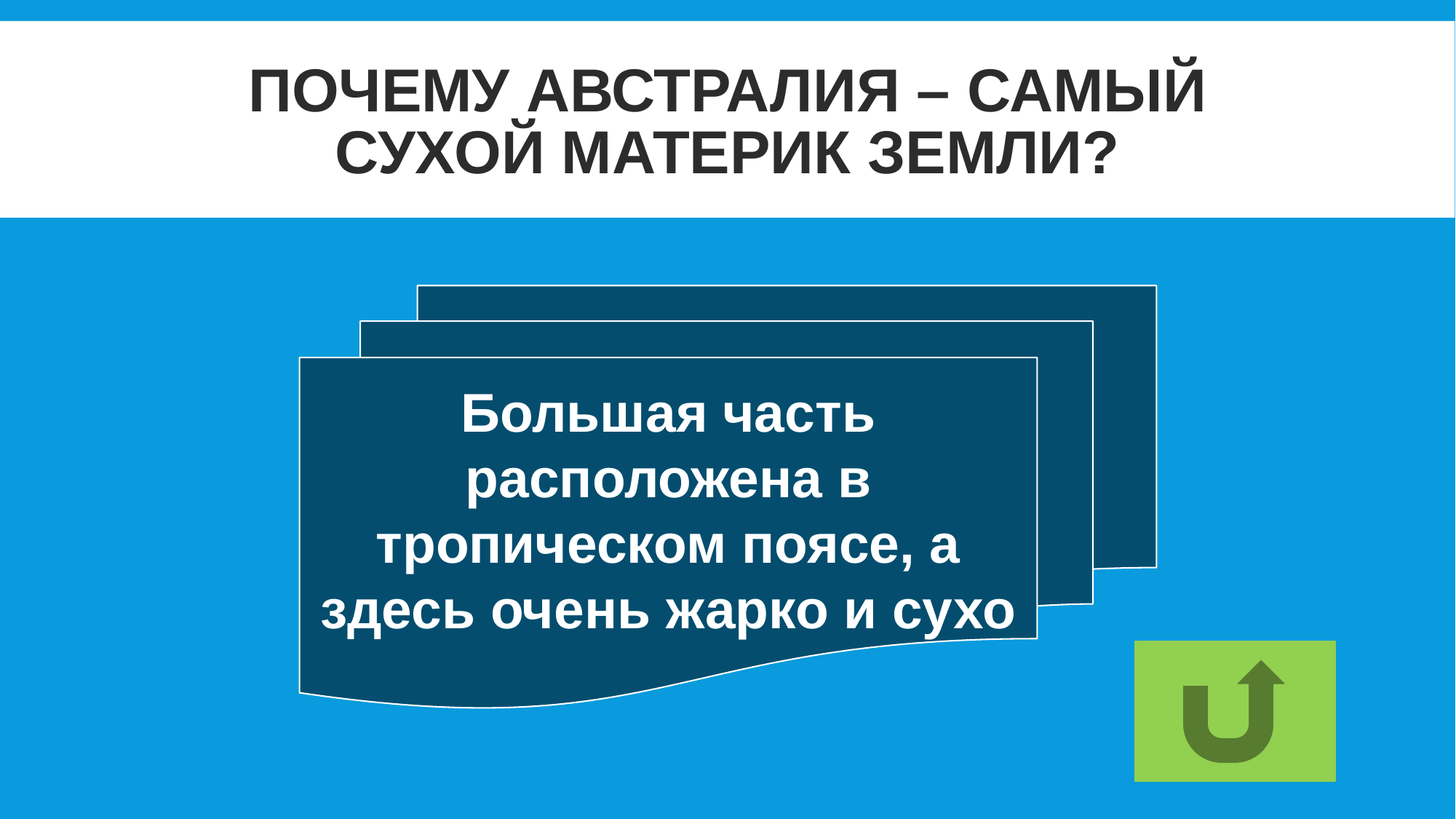

# Почему Австралия – самый сухой материк Земли?

Большая часть расположена в тропическом поясе, а здесь очень жарко и сухо